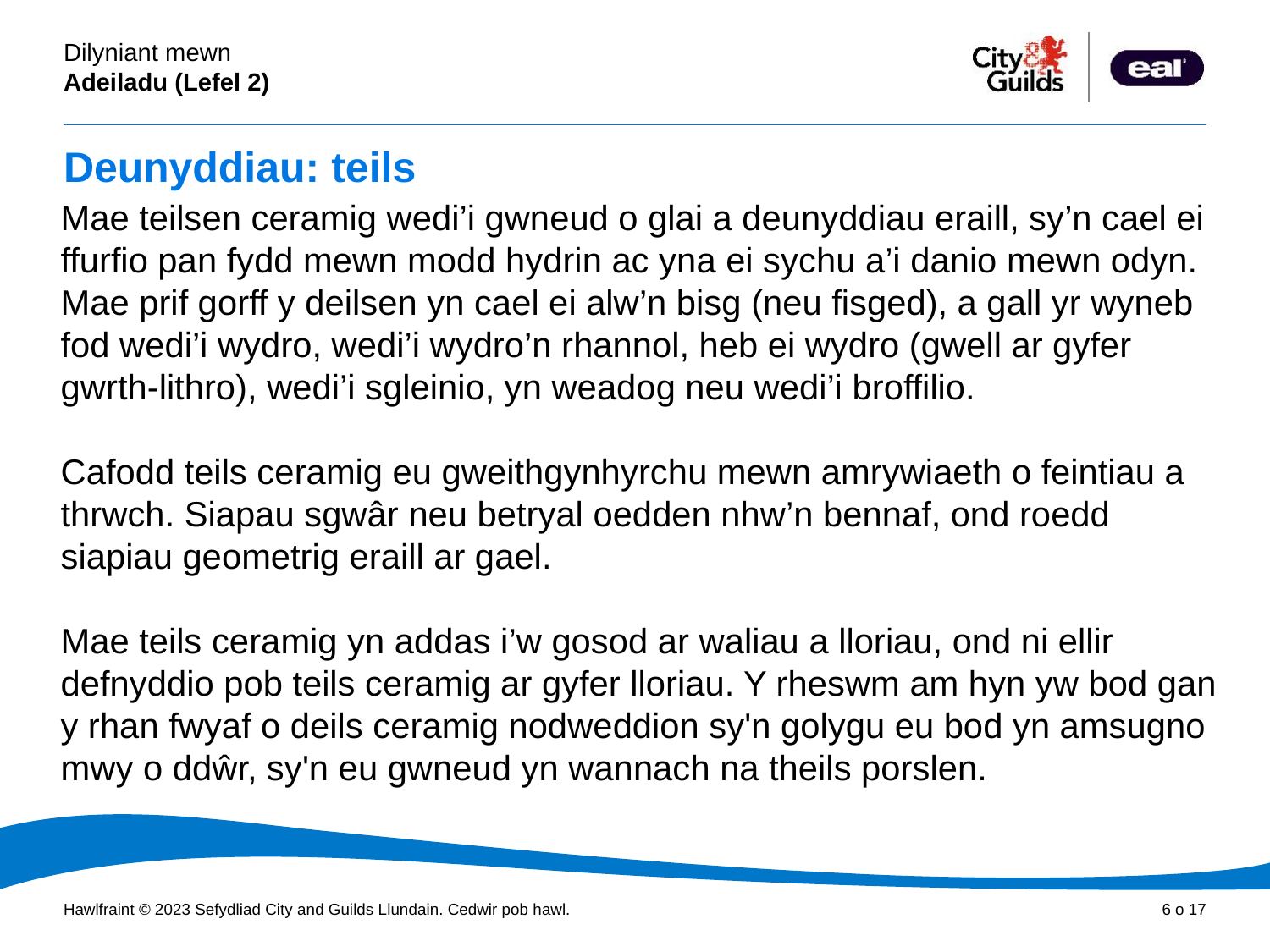

# Deunyddiau: teils
Mae teilsen ceramig wedi’i gwneud o glai a deunyddiau eraill, sy’n cael ei ffurfio pan fydd mewn modd hydrin ac yna ei sychu a’i danio mewn odyn. Mae prif gorff y deilsen yn cael ei alw’n bisg (neu fisged), a gall yr wyneb fod wedi’i wydro, wedi’i wydro’n rhannol, heb ei wydro (gwell ar gyfer gwrth-lithro), wedi’i sgleinio, yn weadog neu wedi’i broffilio.

Cafodd teils ceramig eu gweithgynhyrchu mewn amrywiaeth o feintiau a thrwch. Siapau sgwâr neu betryal oedden nhw’n bennaf, ond roedd siapiau geometrig eraill ar gael.

Mae teils ceramig yn addas i’w gosod ar waliau a lloriau, ond ni ellir defnyddio pob teils ceramig ar gyfer lloriau. Y rheswm am hyn yw bod gan y rhan fwyaf o deils ceramig nodweddion sy'n golygu eu bod yn amsugno mwy o ddŵr, sy'n eu gwneud yn wannach na theils porslen.